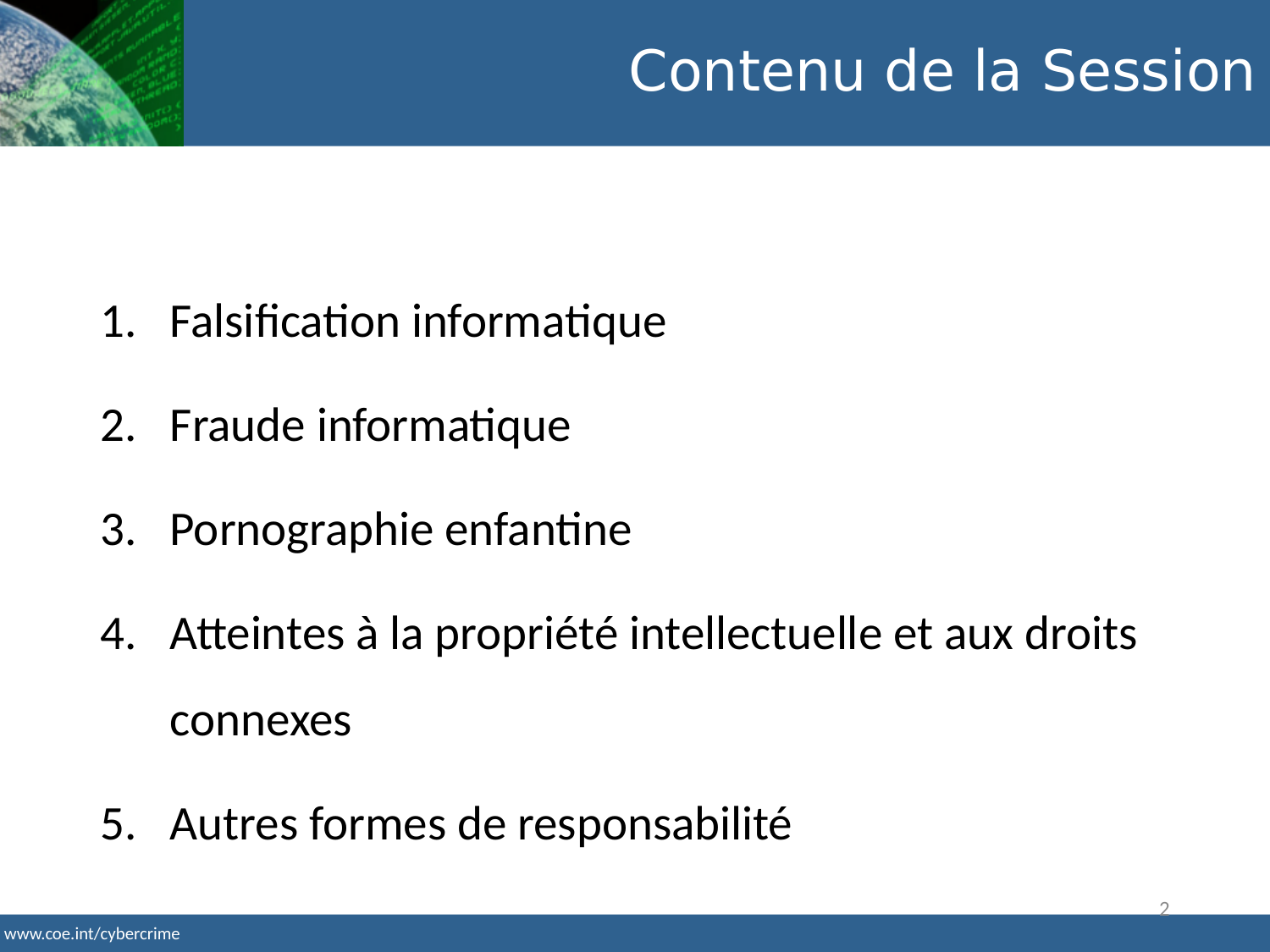

Contenu de la Session
Falsification informatique
Fraude informatique
Pornographie enfantine
Atteintes à la propriété intellectuelle et aux droits connexes
Autres formes de responsabilité
2